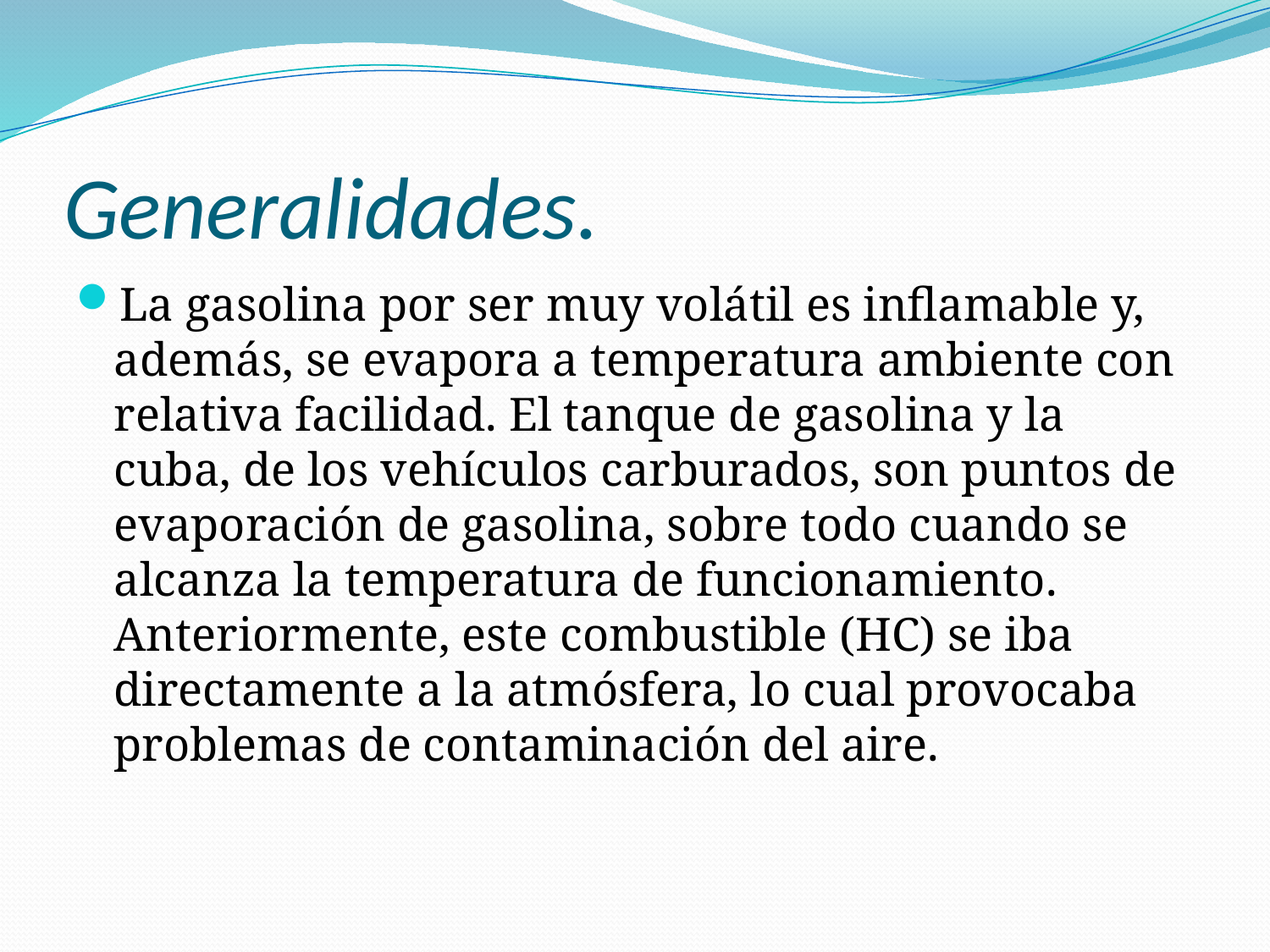

# Generalidades.
La gasolina por ser muy volátil es inflamable y, además, se evapora a temperatura ambiente con relativa facilidad. El tanque de gasolina y la cuba, de los vehículos carburados, son puntos de evaporación de gasolina, sobre todo cuando se alcanza la temperatura de funcionamiento. Anteriormente, este combustible (HC) se iba directamente a la atmósfera, lo cual provocaba problemas de contaminación del aire.